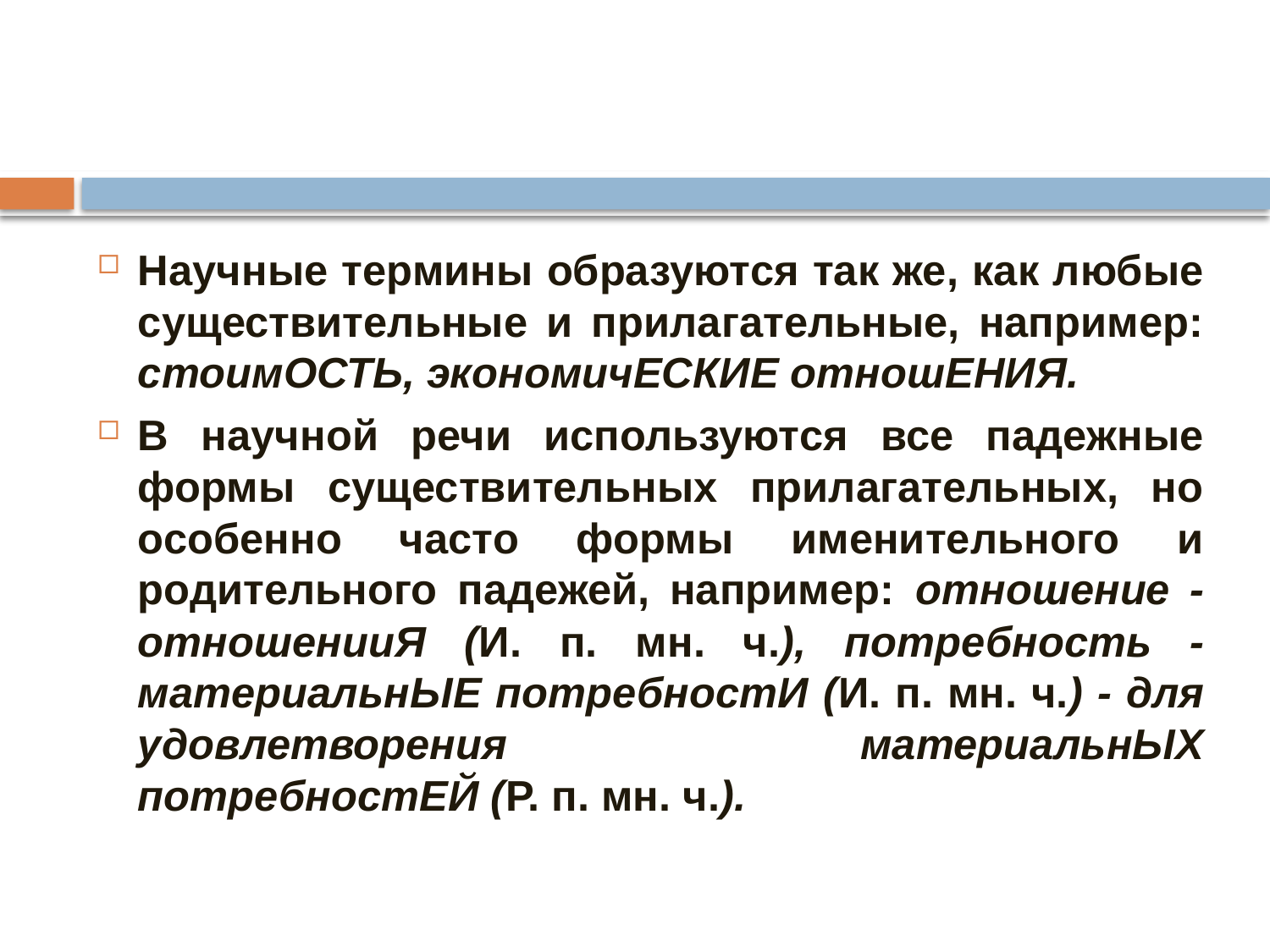

Научные термины образуются так же, как любые существительные и прилагательные, например: стоимОСТЬ, экономичЕСКИЕ отношЕНИЯ.
В научной речи используются все падежные формы существительных прилагательных, но особенно часто формы именительного и родительного падежей, например: отношение - отношенииЯ (И. п. мн. ч.), потребность - материальнЫЕ потребностИ (И. п. мн. ч.) - для удовлетворения материальнЫХ потребностЕЙ (Р. п. мн. ч.).